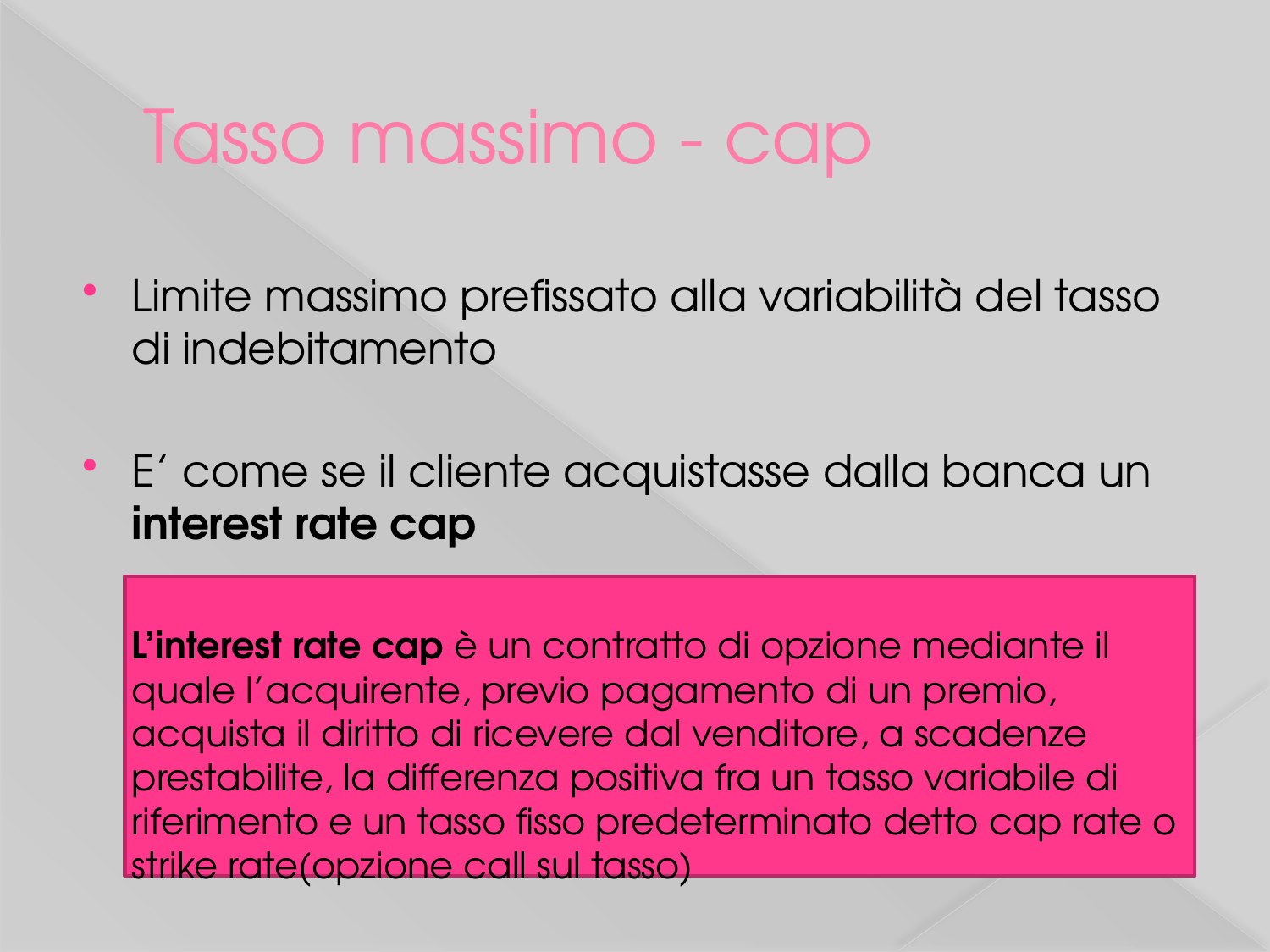

# Tasso massimo - cap
Limite massimo prefissato alla variabilità del tasso di indebitamento

E’ come se il cliente acquistasse dalla banca un interest rate cap

	L’interest rate cap è un contratto di opzione mediante il quale l’acquirente, previo pagamento di un premio, acquista il diritto di ricevere dal venditore, a scadenze prestabilite, la differenza positiva fra un tasso variabile di riferimento e un tasso fisso predeterminato detto cap rate o strike rate(opzione call sul tasso)